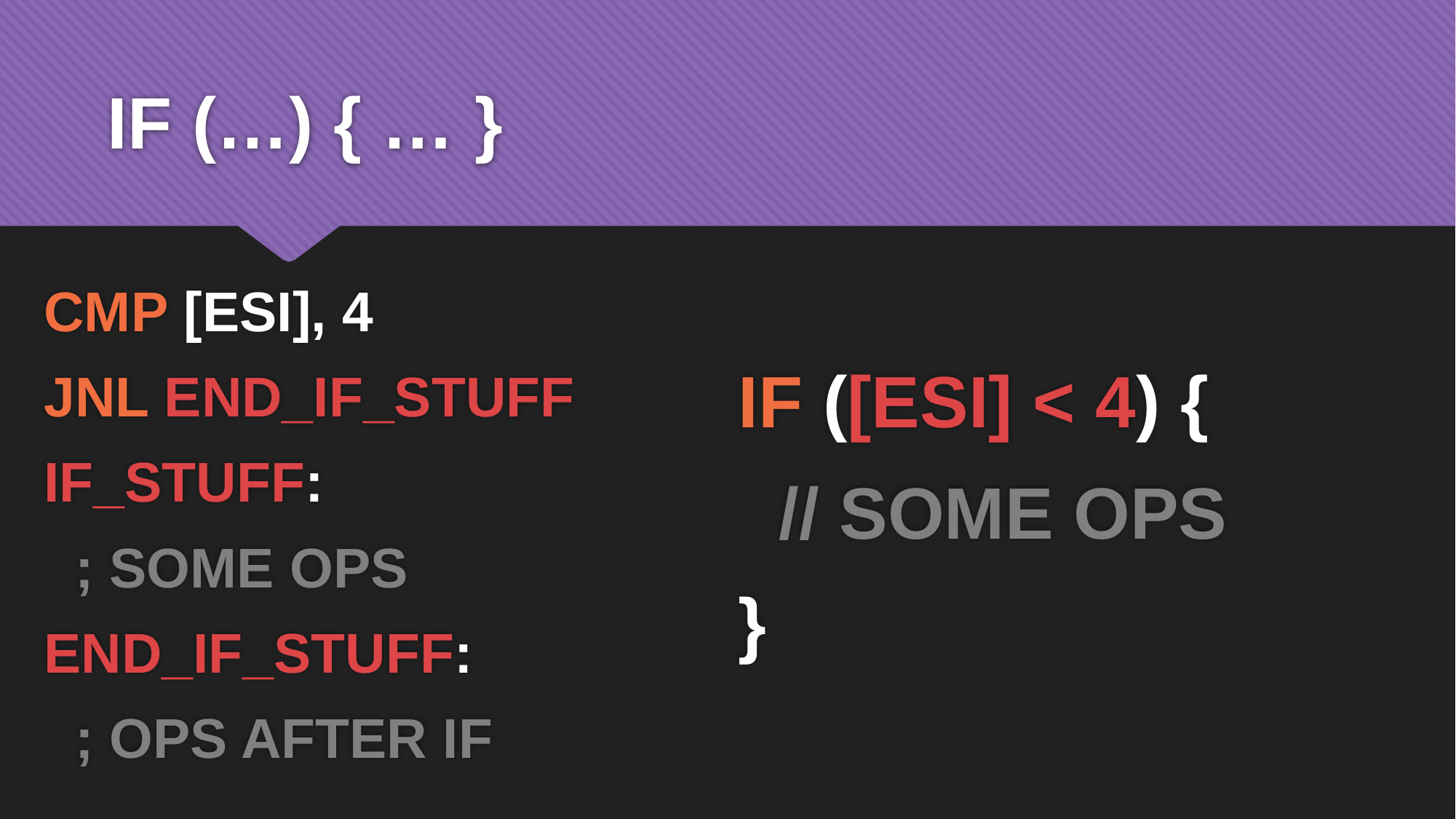

# IF (…) { … }
IF ([ESI] < 4) {
  // SOME OPS
}
CMP [ESI], 4
JNL END_IF_STUFF
IF_STUFF:
  ; SOME OPS
END_IF_STUFF:
  ; OPS AFTER IF